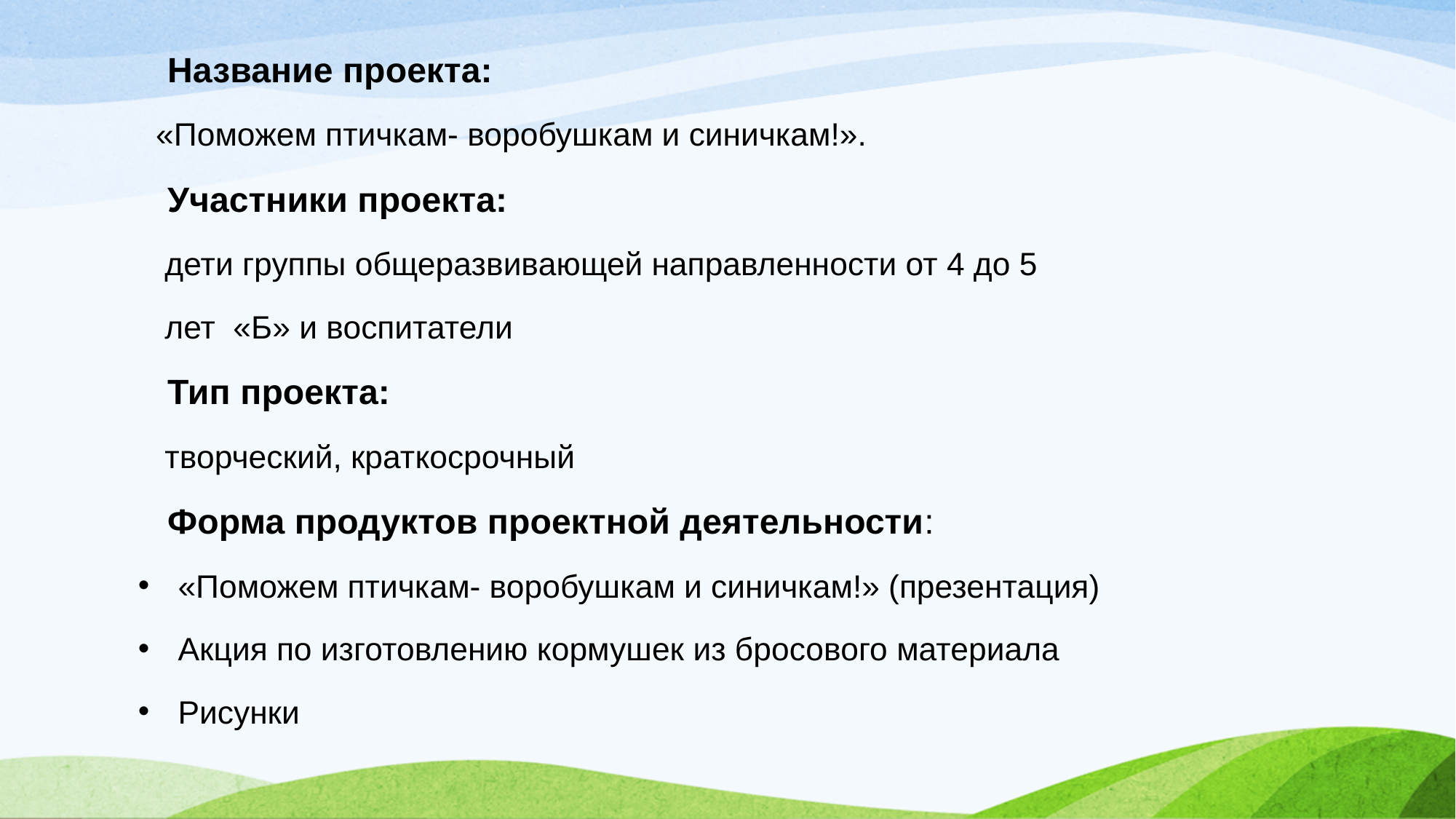

Название проекта:
  «Поможем птичкам- воробушкам и синичкам!».
   Участники проекта:
   дети группы общеразвивающей направленности от 4 до 5
   лет  «Б» и воспитатели
   Тип проекта:
   творческий, краткосрочный
   Форма продуктов проектной деятельности:
«Поможем птичкам- воробушкам и синичкам!» (презентация)
Акция по изготовлению кормушек из бросового материала
Рисунки